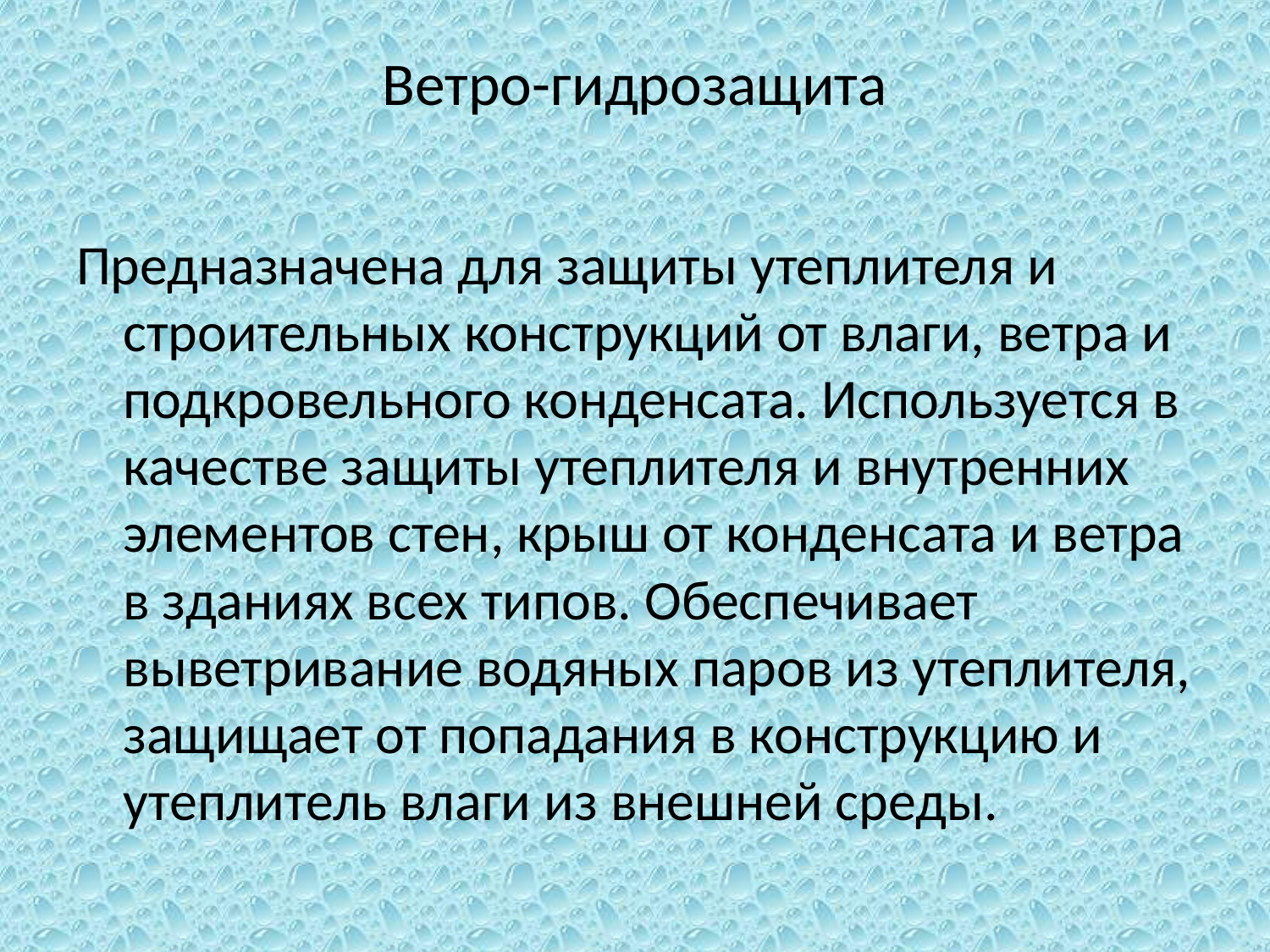

# Ветро-гидрозащита
Предназначена для защиты утеплителя и строительных конструкций от влаги, ветра и подкровельного конденсата. Используется в качестве защиты утеплителя и внутренних элементов стен, крыш от конденсата и ветра в зданиях всех типов. Обеспечивает выветривание водяных паров из утеплителя, защищает от попадания в конструкцию и утеплитель влаги из внешней среды.